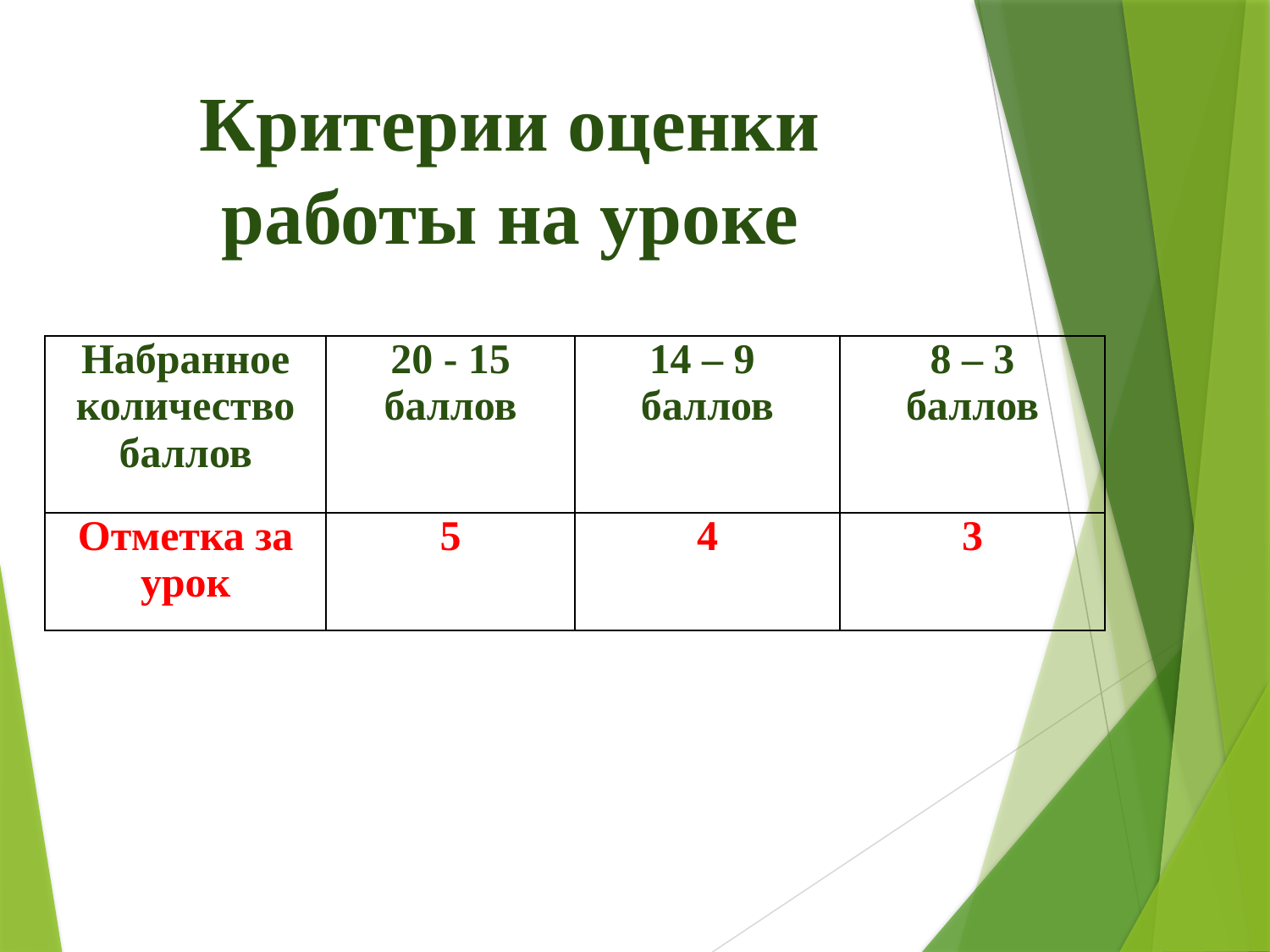

Критерии оценки работы на уроке

| Набранное количество баллов | 20 - 15 баллов | 14 – 9 баллов | 8 – 3 баллов |
| --- | --- | --- | --- |
| Отметка за урок | 5 | 4 | 3 |